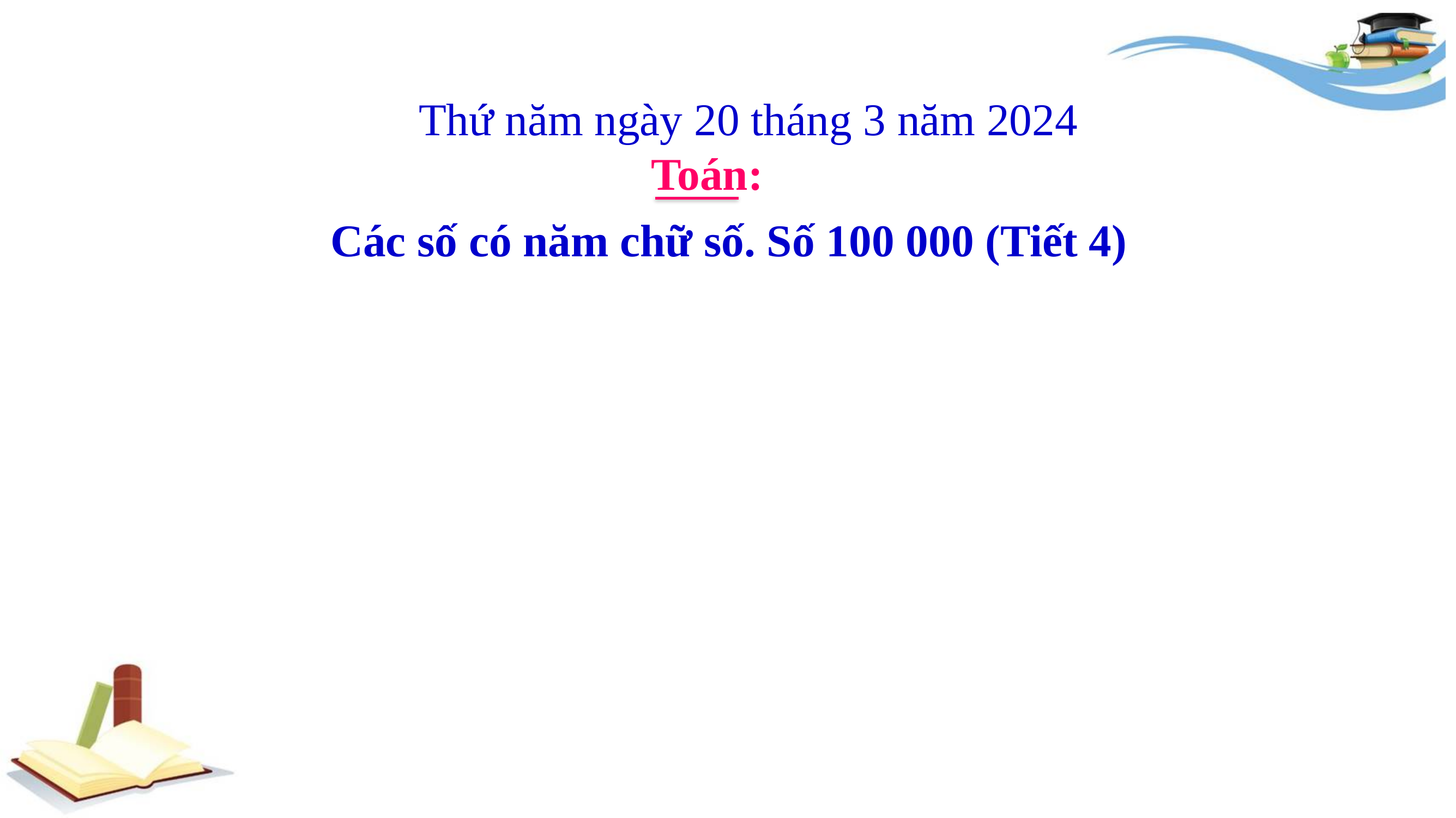

Thứ năm ngày 20 tháng 3 năm 2024
Toán:
Các số có năm chữ số. Số 100 000 (Tiết 4)